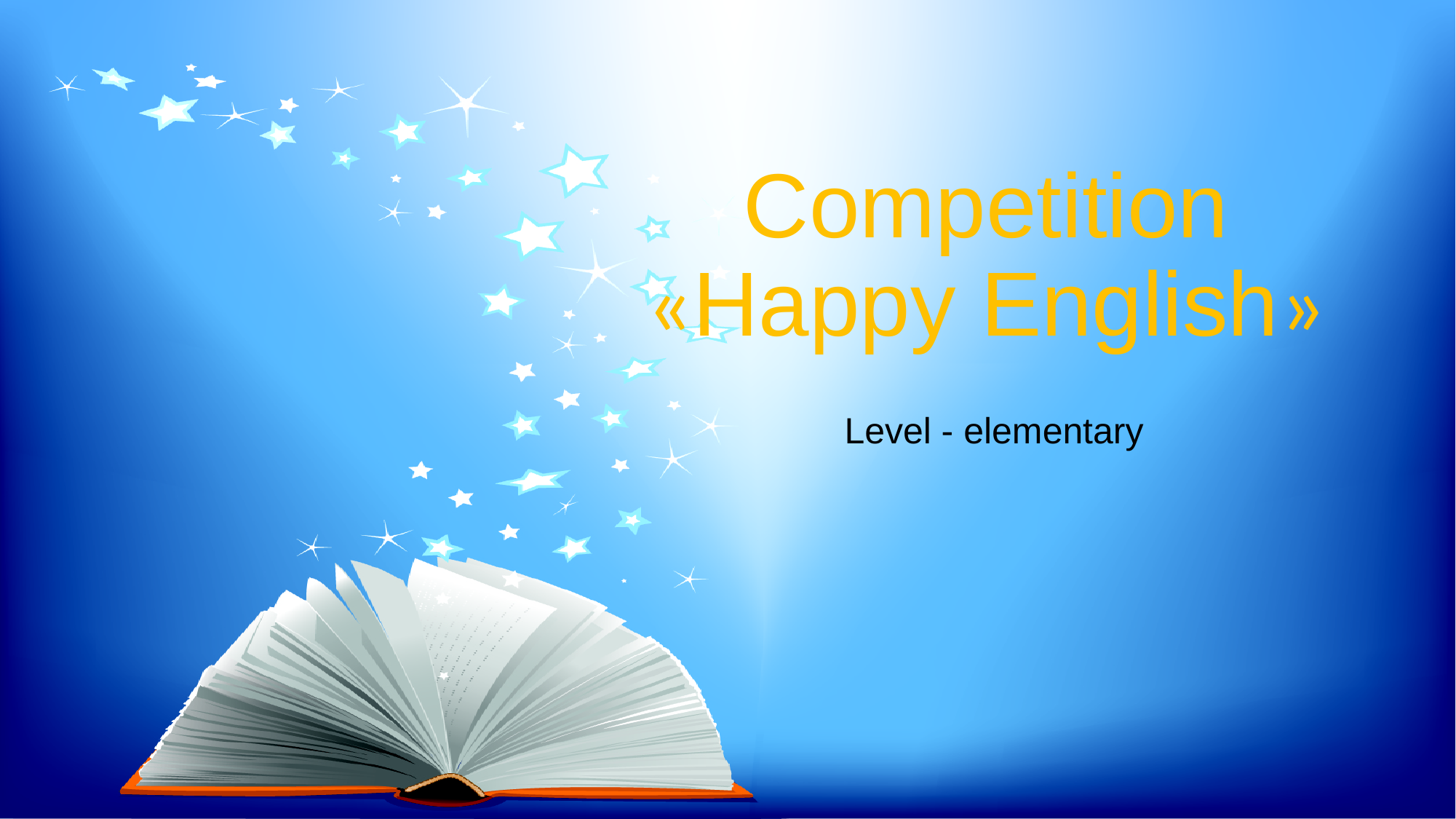

# Competition «Happy English»
Level - elementary